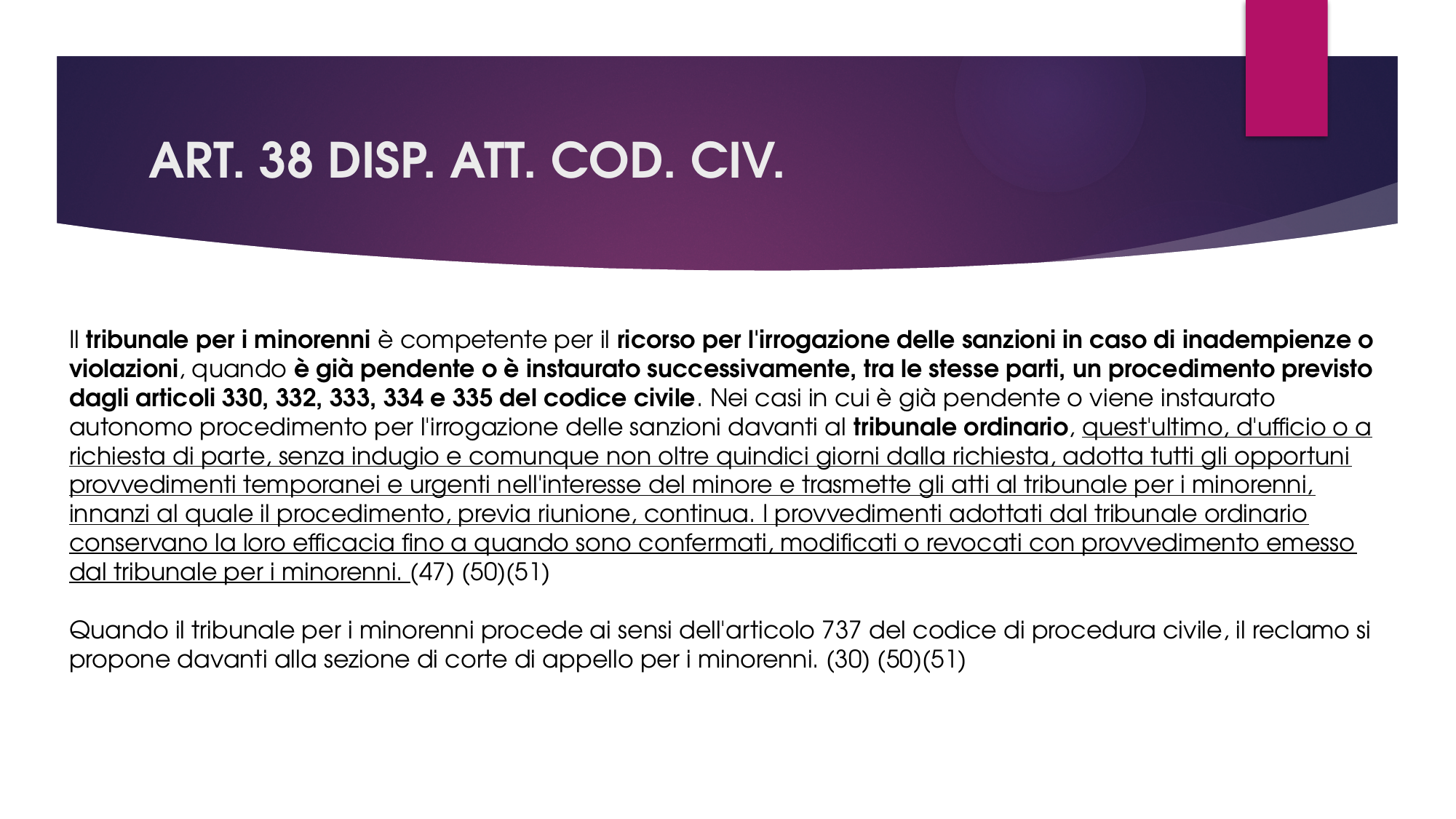

# ART. 38 DISP. ATT. COD. CIV.

Il tribunale per i minorenni è competente per il ricorso per l'irrogazione delle sanzioni in caso di inadempienze o violazioni, quando è già pendente o è instaurato successivamente, tra le stesse parti, un procedimento previsto dagli articoli 330, 332, 333, 334 e 335 del codice civile. Nei casi in cui è già pendente o viene instaurato autonomo procedimento per l'irrogazione delle sanzioni davanti al tribunale ordinario, quest'ultimo, d'ufficio o a richiesta di parte, senza indugio e comunque non oltre quindici giorni dalla richiesta, adotta tutti gli opportuni provvedimenti temporanei e urgenti nell'interesse del minore e trasmette gli atti al tribunale per i minorenni, innanzi al quale il procedimento, previa riunione, continua. I provvedimenti adottati dal tribunale ordinario conservano la loro efficacia fino a quando sono confermati, modificati o revocati con provvedimento emesso dal tribunale per i minorenni. (47) (50)(51)

Quando il tribunale per i minorenni procede ai sensi dell'articolo 737 del codice di procedura civile, il reclamo si propone davanti alla sezione di corte di appello per i minorenni. (30) (50)(51)